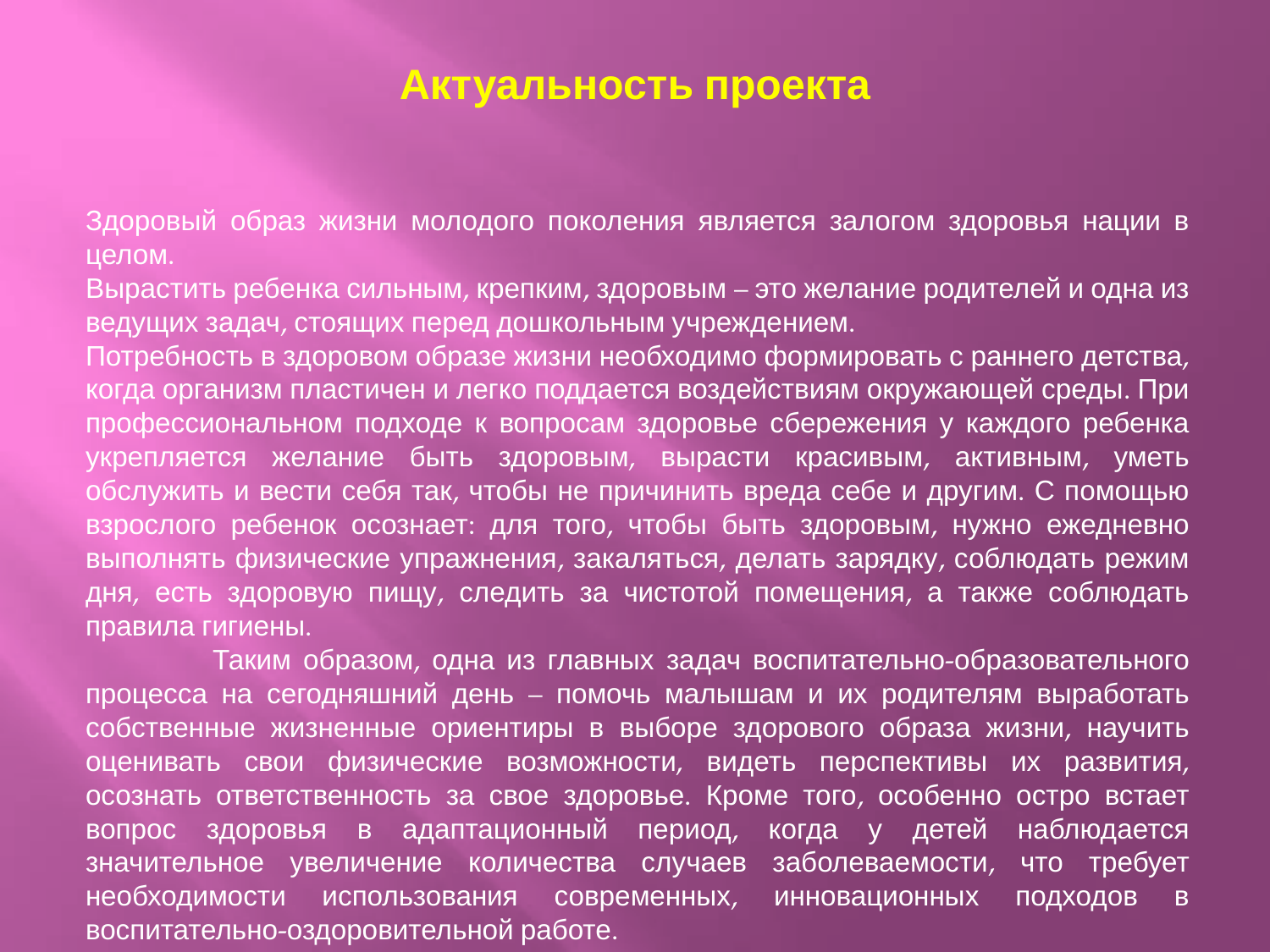

# Актуальность проекта
Здоровый образ жизни молодого поколения является залогом здоровья нации в целом.
Вырастить ребенка сильным, крепким, здоровым – это желание родителей и одна из ведущих задач, стоящих перед дошкольным учреждением.
Потребность в здоровом образе жизни необходимо формировать с раннего детства, когда организм пластичен и легко поддается воздействиям окружающей среды. При профессиональном подходе к вопросам здоровье сбережения у каждого ребенка укрепляется желание быть здоровым, вырасти красивым, активным, уметь обслужить и вести себя так, чтобы не причинить вреда себе и другим. С помощью взрослого ребенок осознает: для того, чтобы быть здоровым, нужно ежедневно выполнять физические упражнения, закаляться, делать зарядку, соблюдать режим дня, есть здоровую пищу, следить за чистотой помещения, а также соблюдать правила гигиены.
	Таким образом, одна из главных задач воспитательно-образовательного процесса на сегодняшний день – помочь малышам и их родителям выработать собственные жизненные ориентиры в выборе здорового образа жизни, научить оценивать свои физические возможности, видеть перспективы их развития, осознать ответственность за свое здоровье. Кроме того, особенно остро встает вопрос здоровья в адаптационный период, когда у детей наблюдается значительное увеличение количества случаев заболеваемости, что требует необходимости использования современных, инновационных подходов в воспитательно-оздоровительной работе.